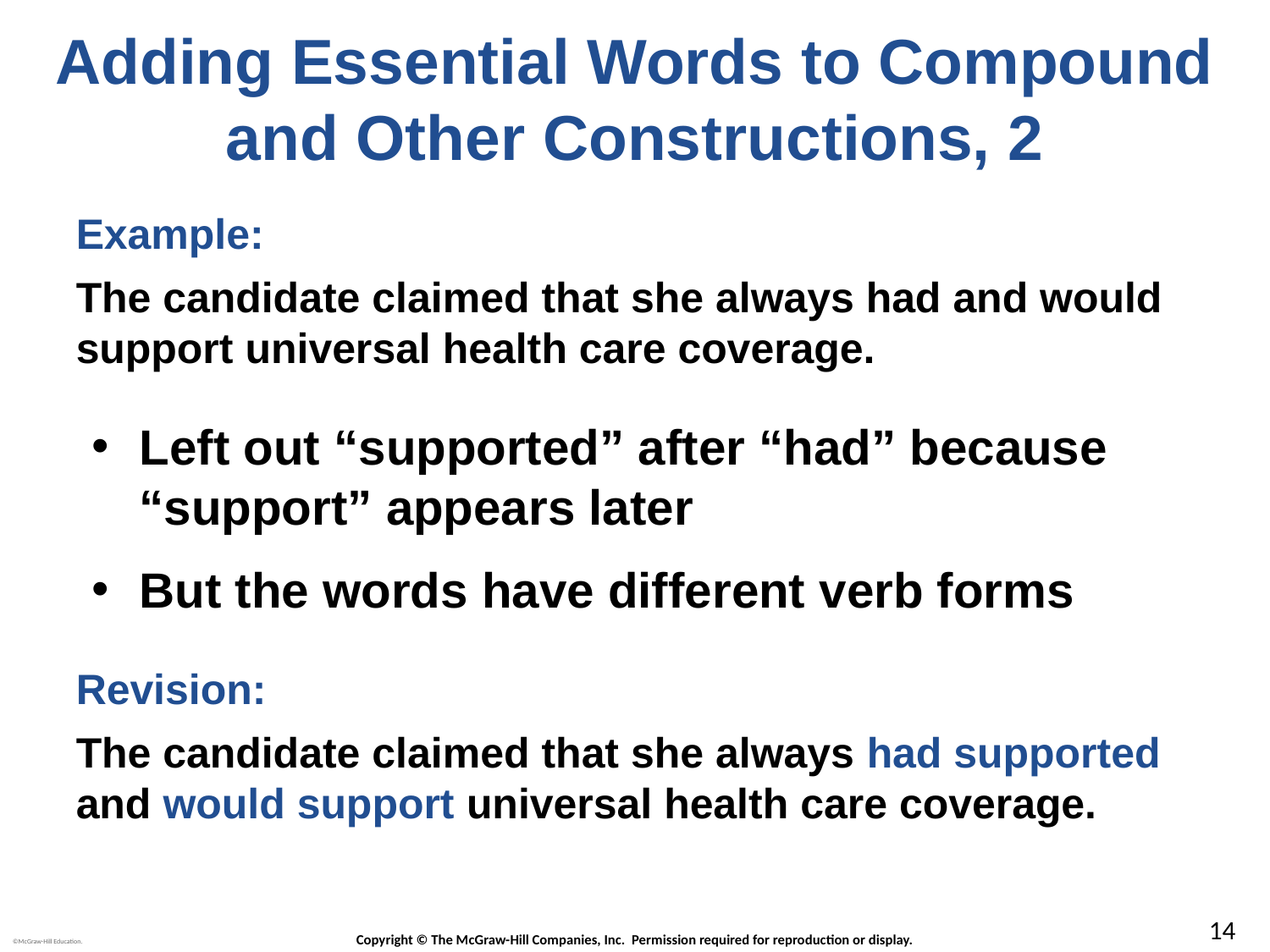

# Adding Essential Words to Compound and Other Constructions, 2
Example:
The candidate claimed that she always had and would support universal health care coverage.
Left out “supported” after “had” because “support” appears later
But the words have different verb forms
Revision:
The candidate claimed that she always had supported and would support universal health care coverage.